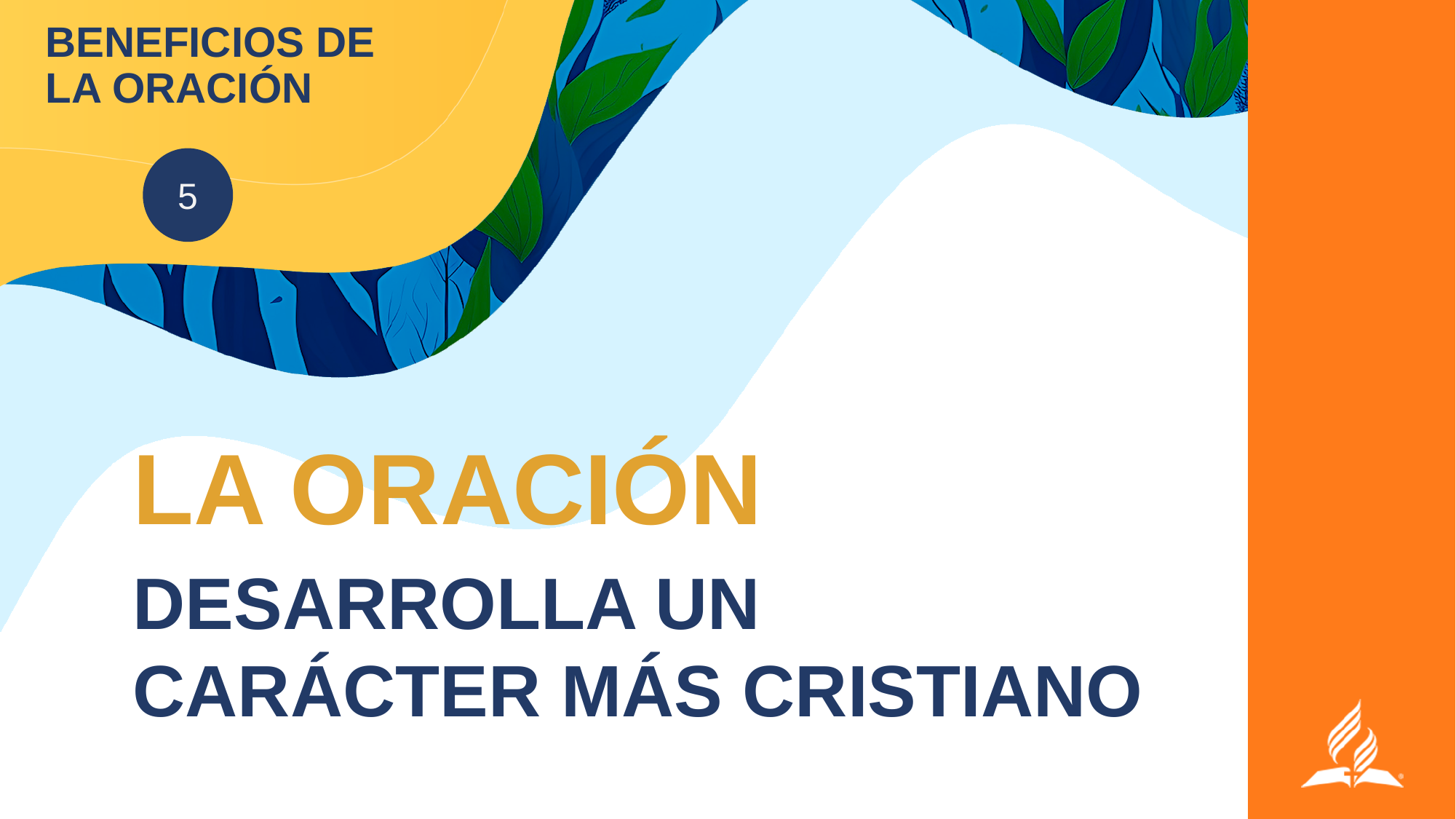

# BENEFICIOS DE LA ORACIÓN
5
LA ORACIÓN
DESARROLLA UN CARÁCTER MÁS CRISTIANO